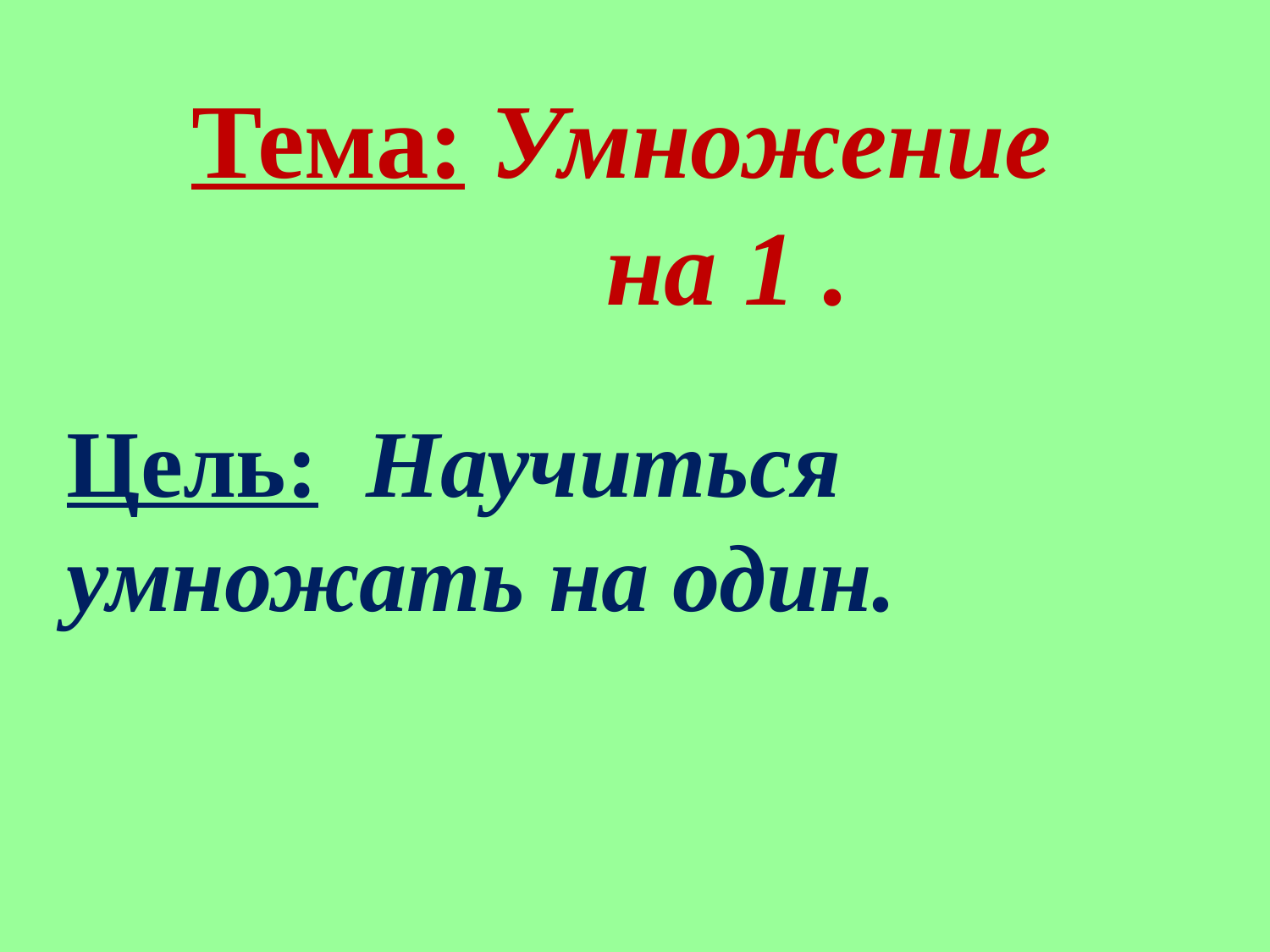

Тема: Умножение
       на 1 .
Цель:  Научиться умножать на один.